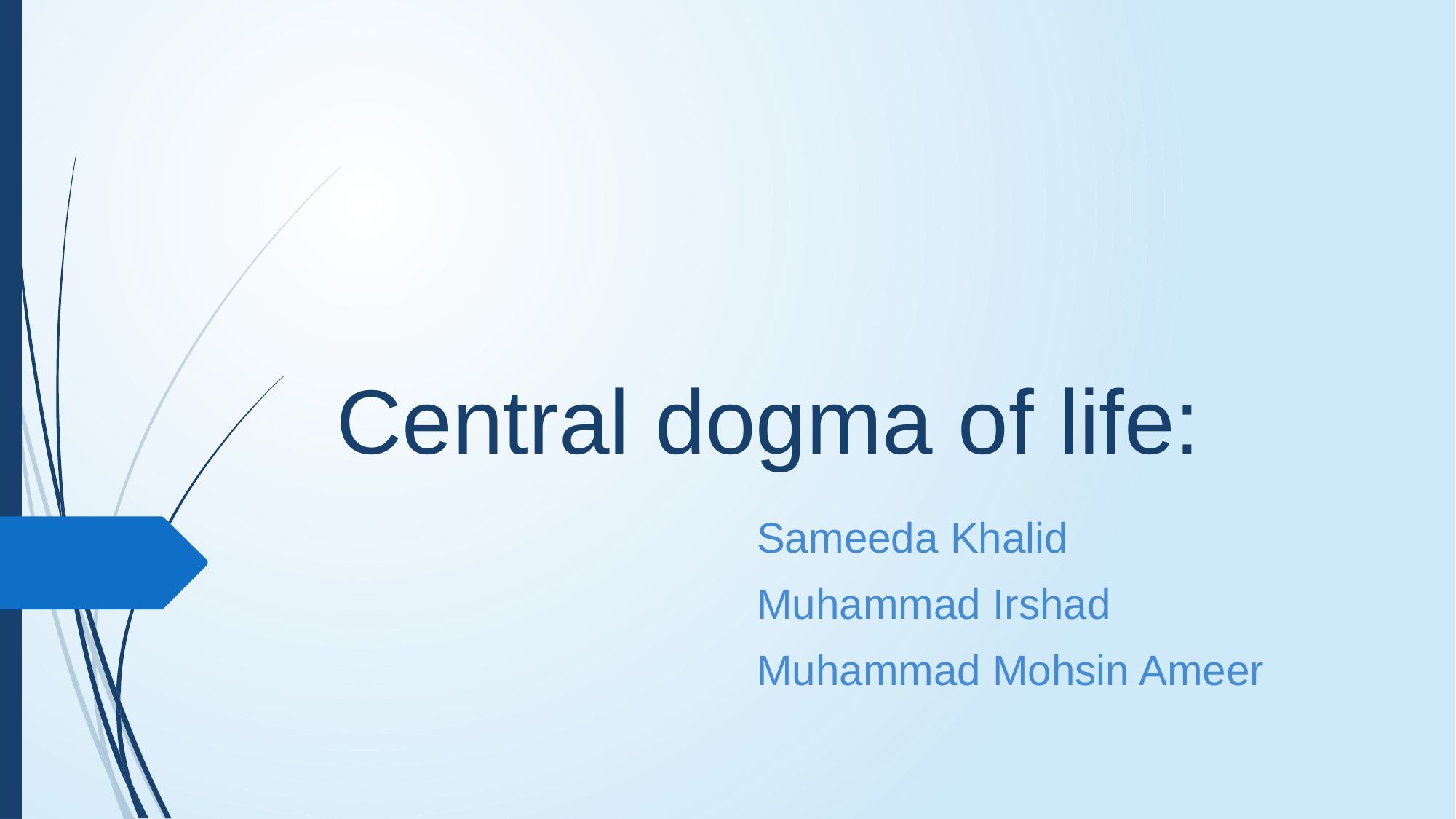

# Central dogma of life:
Sameeda Khalid
Muhammad Irshad
Muhammad Mohsin Ameer